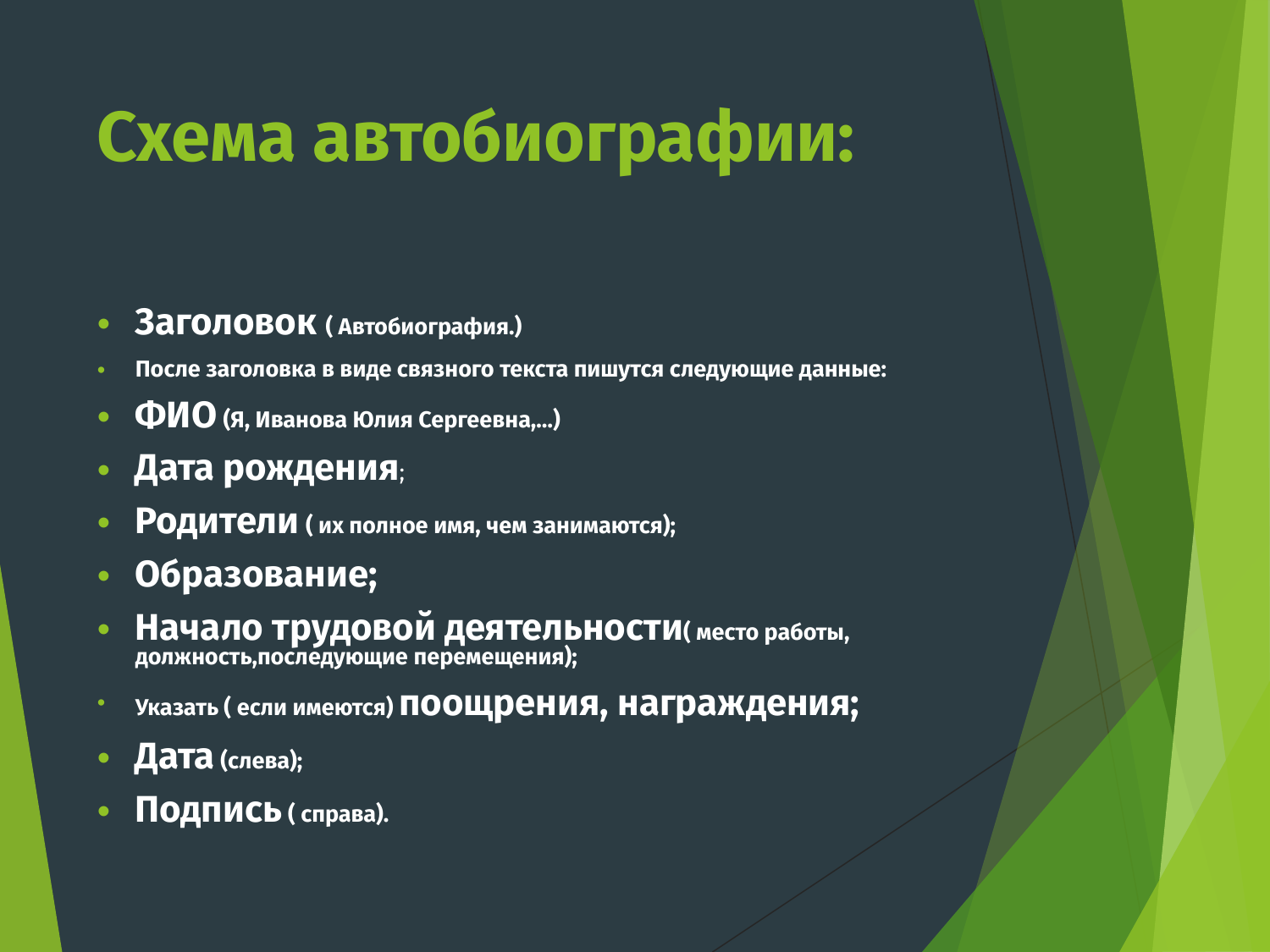

# Схема автобиографии:
Заголовок ( Автобиография.)
После заголовка в виде связного текста пишутся следующие данные:
ФИО (Я, Иванова Юлия Сергеевна,…)
Дата рождения;
Родители ( их полное имя, чем занимаются);
Образование;
Начало трудовой деятельности( место работы, должность,последующие перемещения);
Указать ( если имеются) поощрения, награждения;
Дата (слева);
Подпись ( справа).